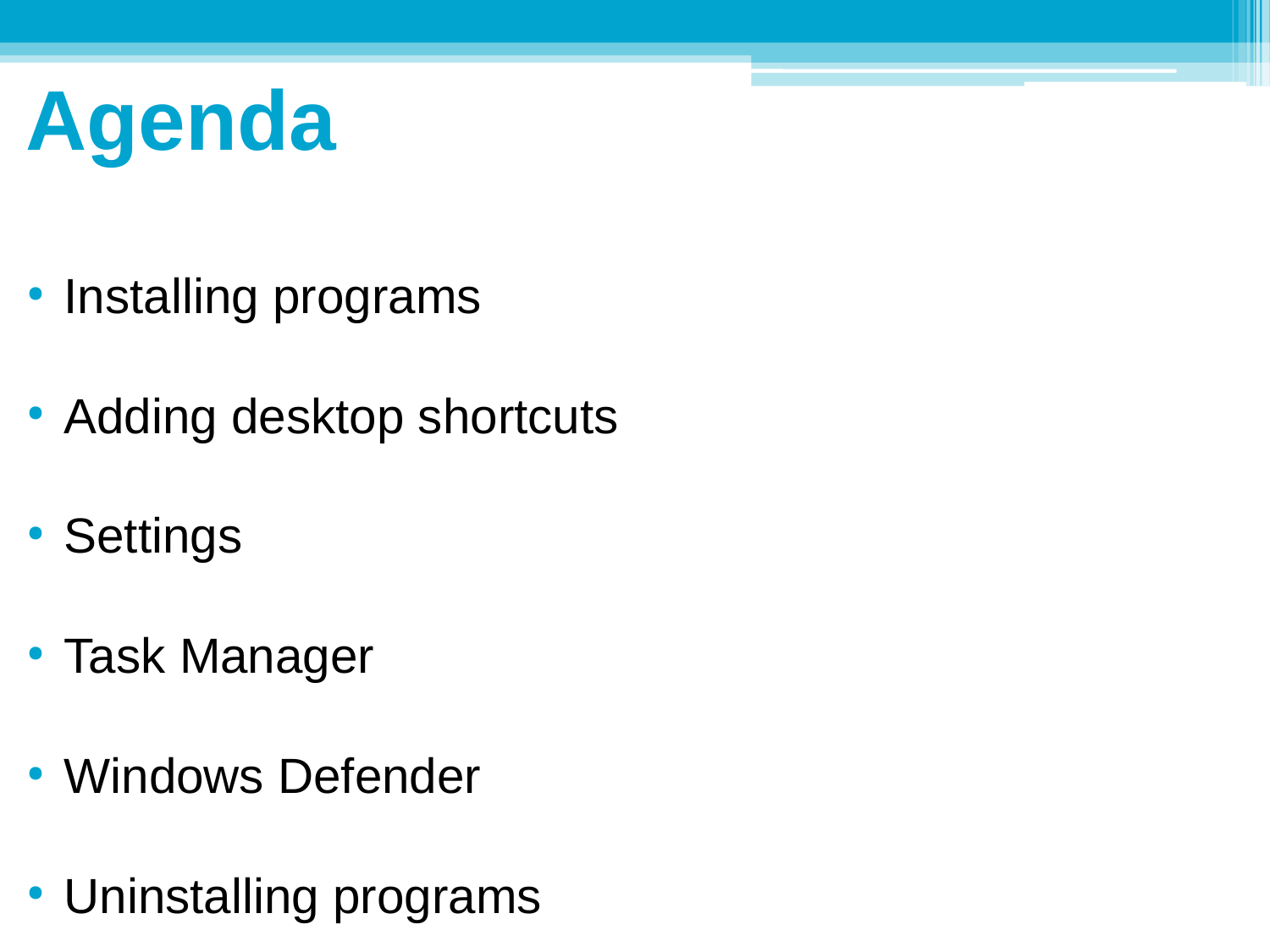

# Agenda
Installing programs
Adding desktop shortcuts
Settings
Task Manager
Windows Defender
Uninstalling programs